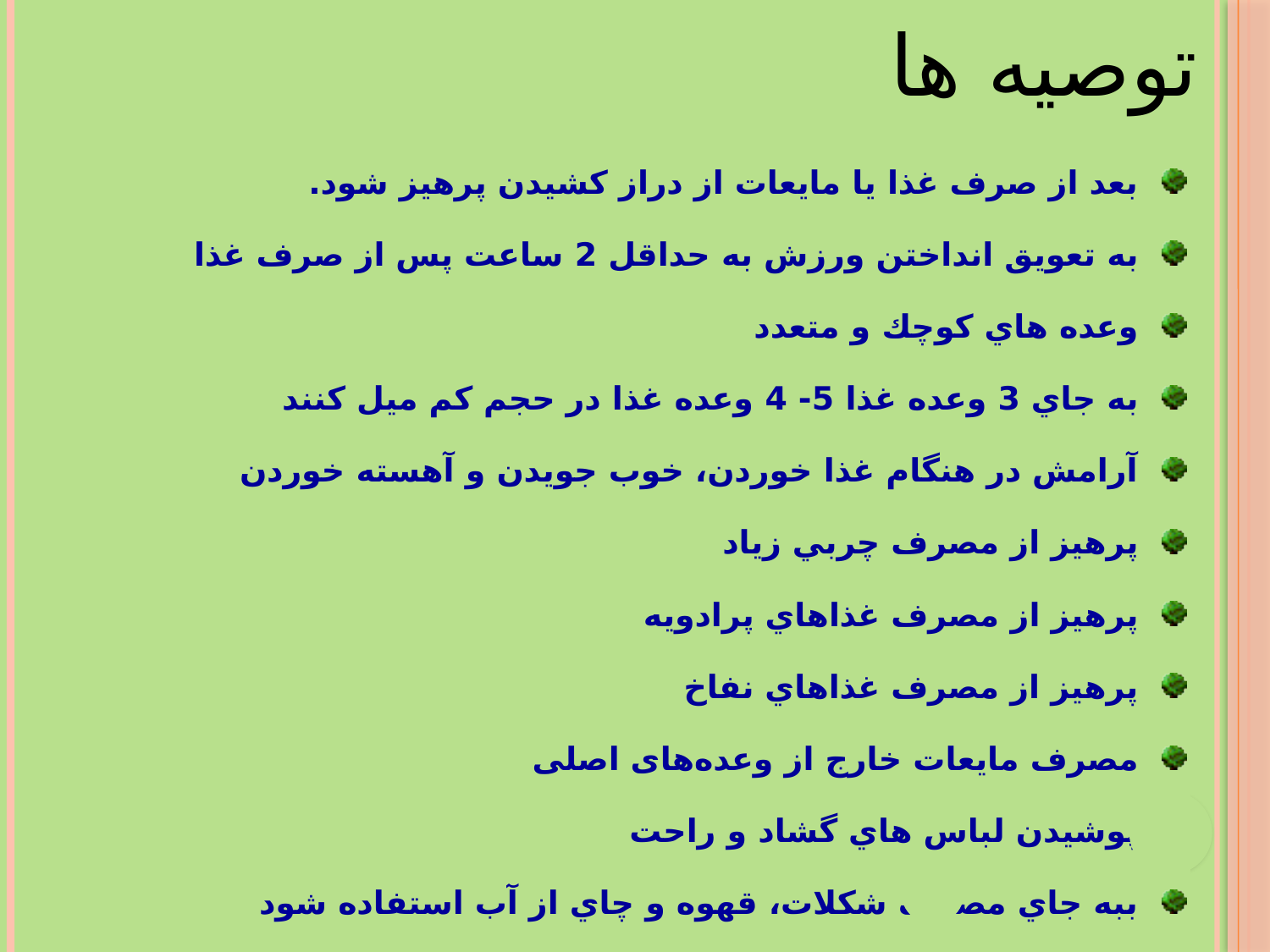

# توصیه ها
بعد از صرف غذا يا مايعات از دراز كشيدن پرهيز شود.
به تعويق انداختن ورزش به حداقل 2 ساعت پس از صرف غذا
وعده هاي كوچك و متعدد
به جاي 3 وعده غذا 5- 4 وعده غذا در حجم كم ميل كنند
آرامش در هنگام غذا خوردن، خوب جويدن و آهسته خوردن
پرهيز از مصرف چربي زياد
پرهيز از مصرف غذاهاي پرادويه
پرهيز از مصرف غذاهاي نفاخ
مصرف مايعات خارج از وعده‌های اصلی
پوشيدن لباس هاي گشاد و راحت
ببه جاي مصرف شكلات، قهوه و چاي از آب استفاده شود

70